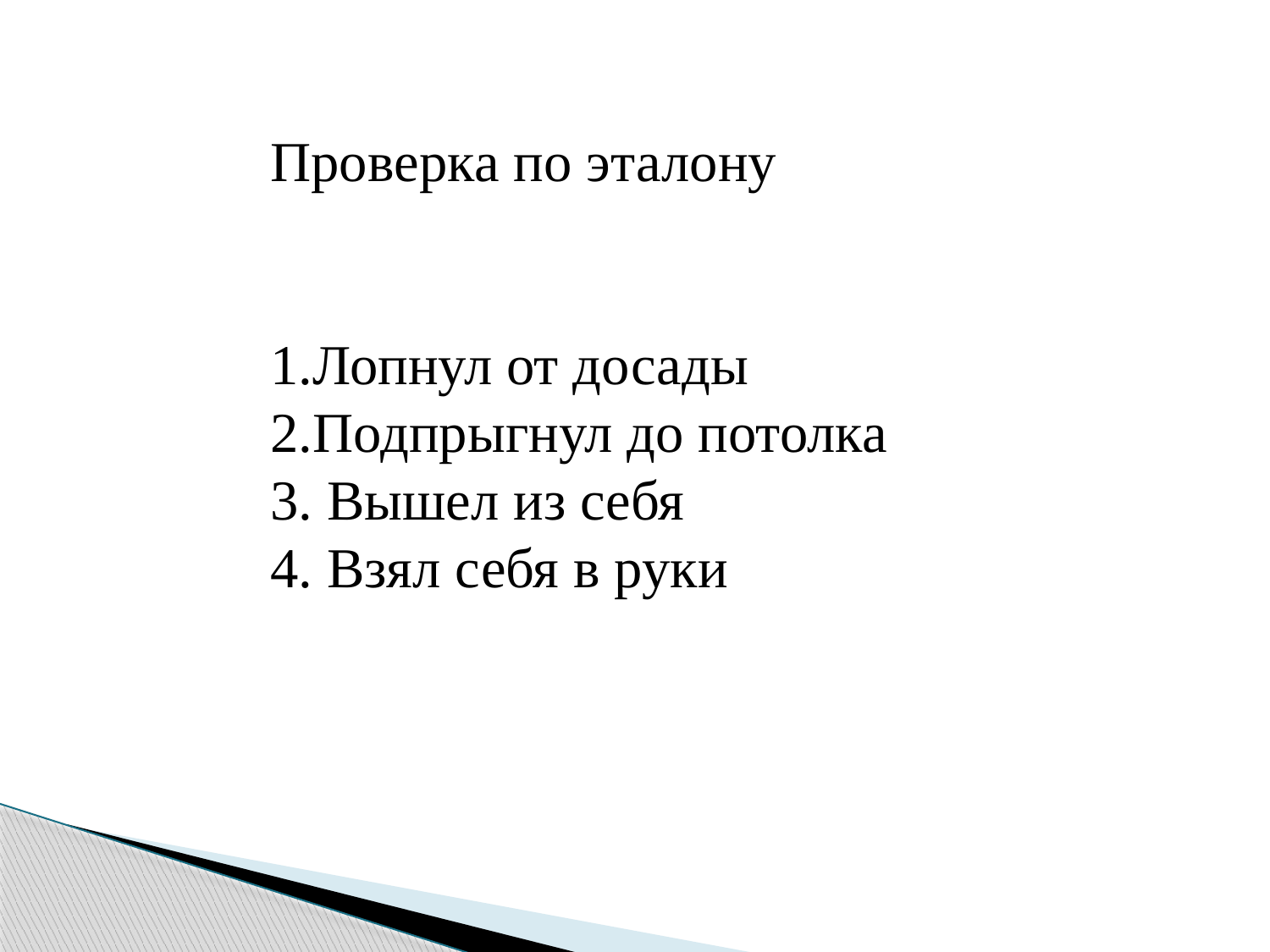

Проверка по эталону

1.Лопнул от досады
2.Подпрыгнул до потолка
3. Вышел из себя
4. Взял себя в руки